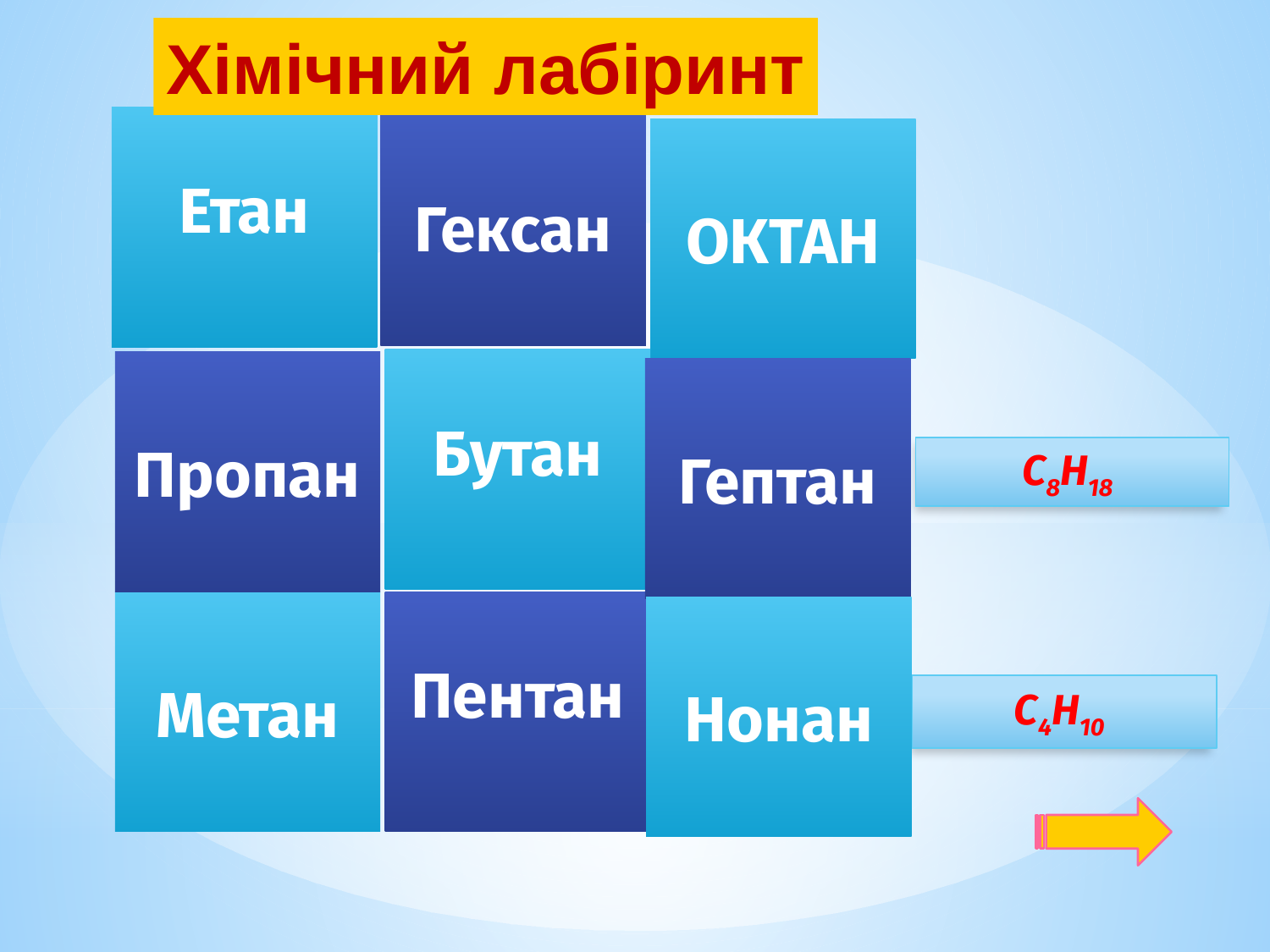

Хімічний лабіринт
Гексан
Етан

ОКТАН
Бутан

Пропан
Гептан
С8Н18
Пентан

Метан
Нонан
С4Н10